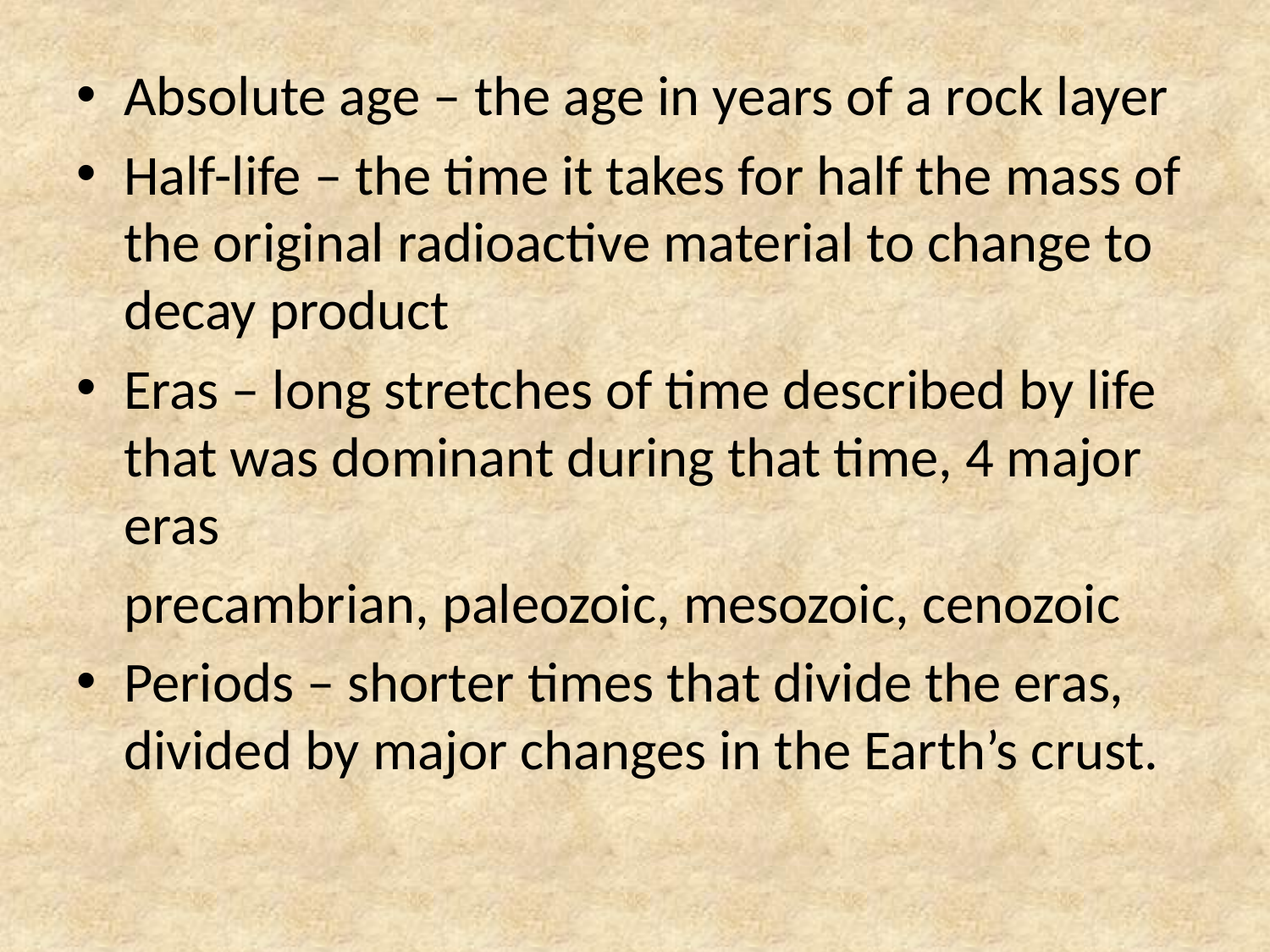

Absolute age – the age in years of a rock layer
Half-life – the time it takes for half the mass of the original radioactive material to change to decay product
Eras – long stretches of time described by life that was dominant during that time, 4 major eras
	precambrian, paleozoic, mesozoic, cenozoic
Periods – shorter times that divide the eras, divided by major changes in the Earth’s crust.